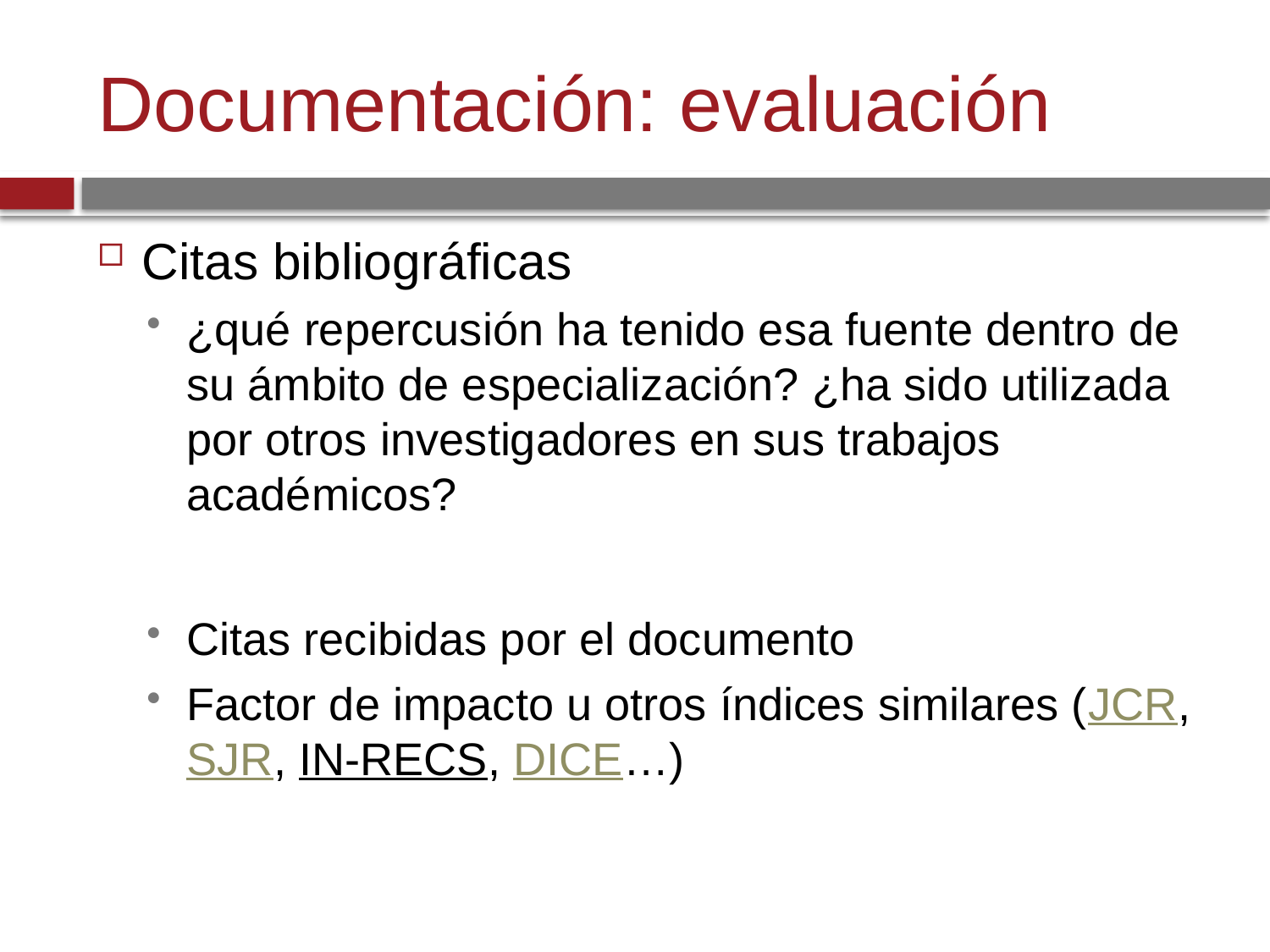

# Documentación: evaluación
Citas bibliográficas
¿qué repercusión ha tenido esa fuente dentro de su ámbito de especialización? ¿ha sido utilizada por otros investigadores en sus trabajos académicos?

Citas recibidas por el documento
Factor de impacto u otros índices similares (JCR, SJR, IN-RECS, DICE…)